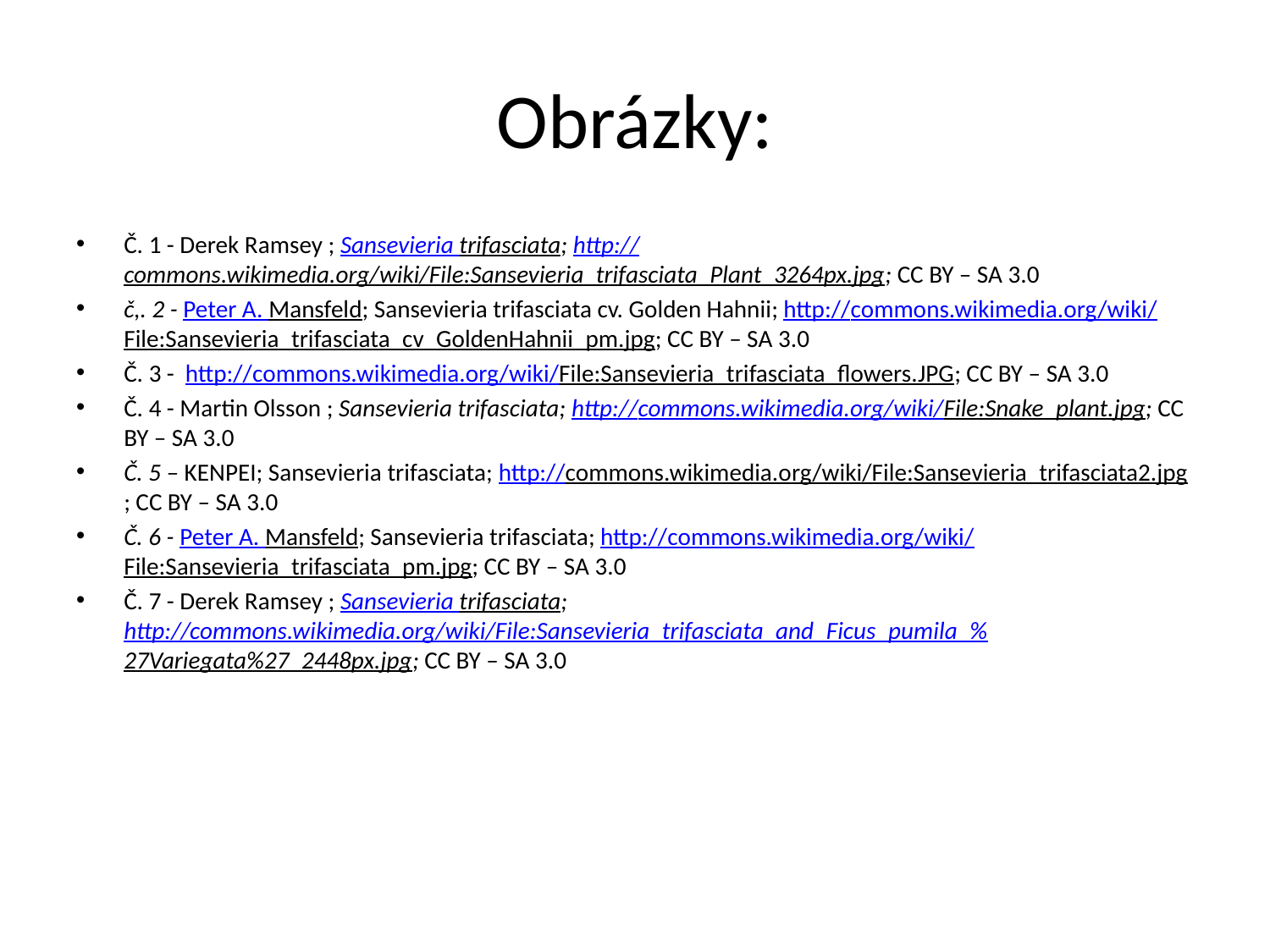

# Obrázky:
Č. 1 - Derek Ramsey ; Sansevieria trifasciata; http://commons.wikimedia.org/wiki/File:Sansevieria_trifasciata_Plant_3264px.jpg; CC BY – SA 3.0
č,. 2 - Peter A. Mansfeld; Sansevieria trifasciata cv. Golden Hahnii; http://commons.wikimedia.org/wiki/File:Sansevieria_trifasciata_cv_GoldenHahnii_pm.jpg; CC BY – SA 3.0
Č. 3 -  http://commons.wikimedia.org/wiki/File:Sansevieria_trifasciata_flowers.JPG; CC BY – SA 3.0
Č. 4 - Martin Olsson ; Sansevieria trifasciata; http://commons.wikimedia.org/wiki/File:Snake_plant.jpg; CC BY – SA 3.0
Č. 5 – KENPEI; Sansevieria trifasciata; http://commons.wikimedia.org/wiki/File:Sansevieria_trifasciata2.jpg; CC BY – SA 3.0
Č. 6 - Peter A. Mansfeld; Sansevieria trifasciata; http://commons.wikimedia.org/wiki/File:Sansevieria_trifasciata_pm.jpg; CC BY – SA 3.0
Č. 7 - Derek Ramsey ; Sansevieria trifasciata; http://commons.wikimedia.org/wiki/File:Sansevieria_trifasciata_and_Ficus_pumila_%27Variegata%27_2448px.jpg; CC BY – SA 3.0